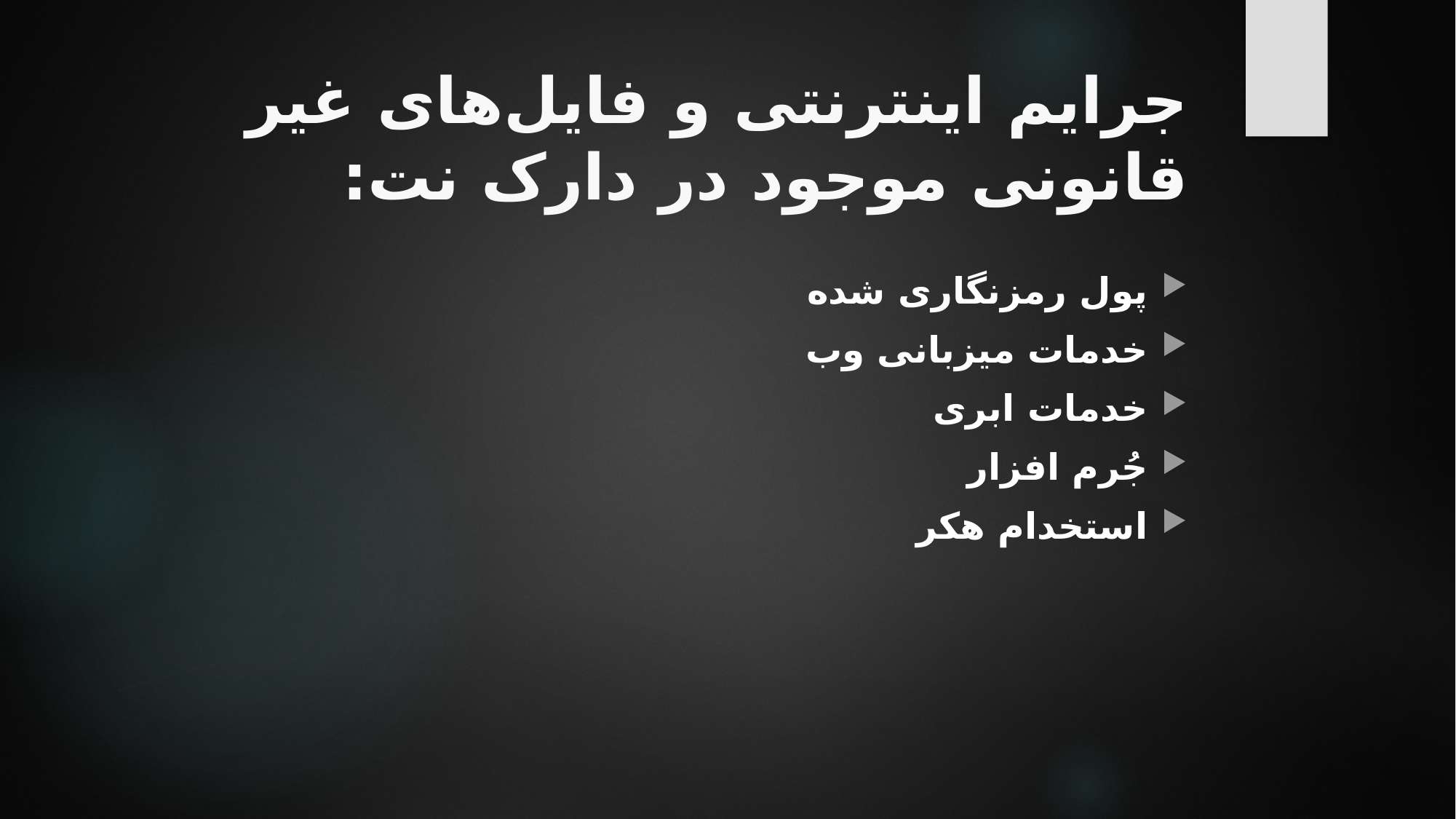

# جرایم اینترنتی و فایل‌های غیر قانونی موجود در دارک نت:
پول رمزنگاری شده
خدمات میزبانی وب
خدمات ابری
جُرم افزار
استخدام هکر